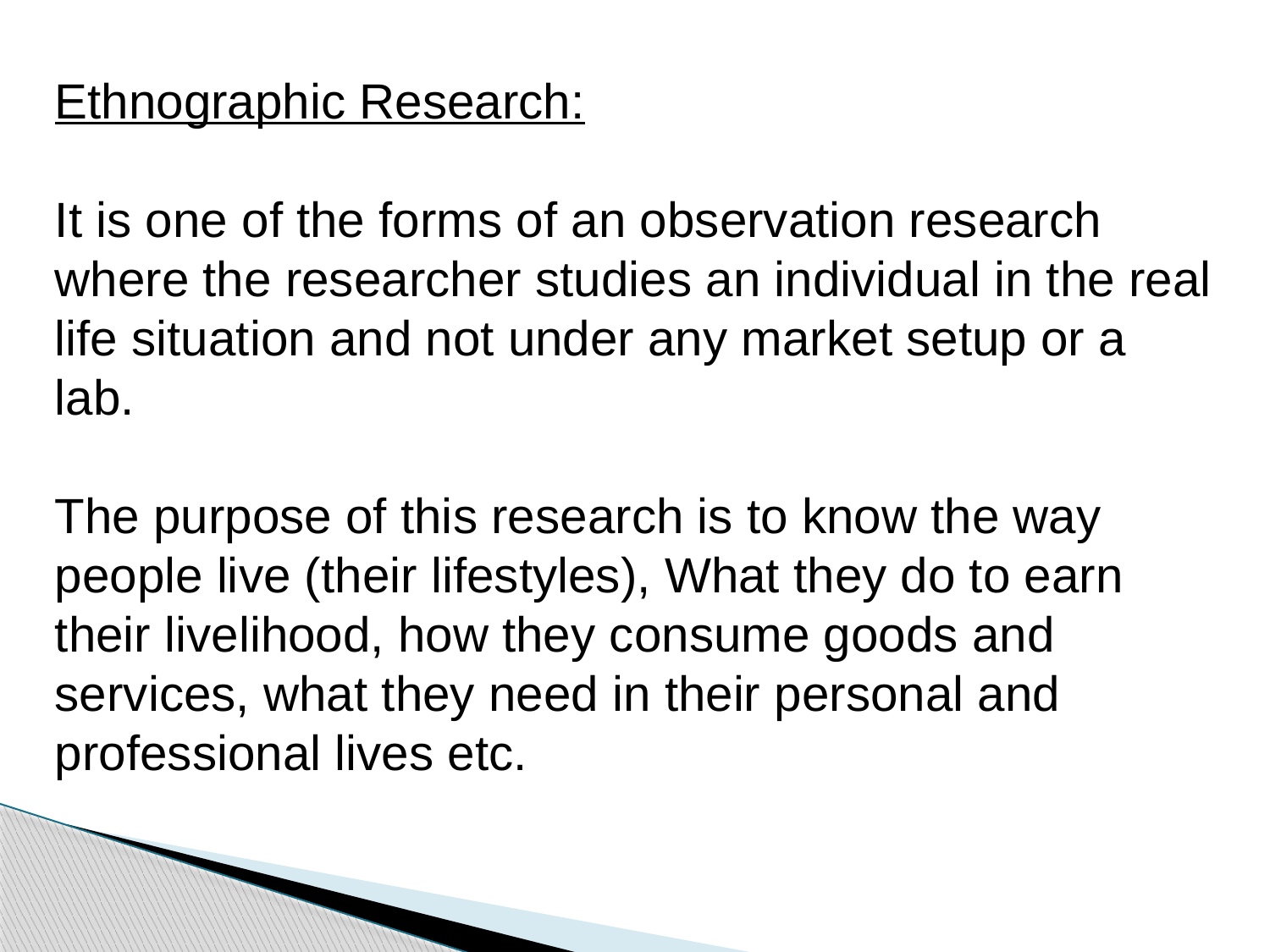

Ethnographic Research:

It is one of the forms of an observation research where the researcher studies an individual in the real life situation and not under any market setup or a lab.

The purpose of this research is to know the way people live (their lifestyles), What they do to earn their livelihood, how they consume goods and services, what they need in their personal and professional lives etc.